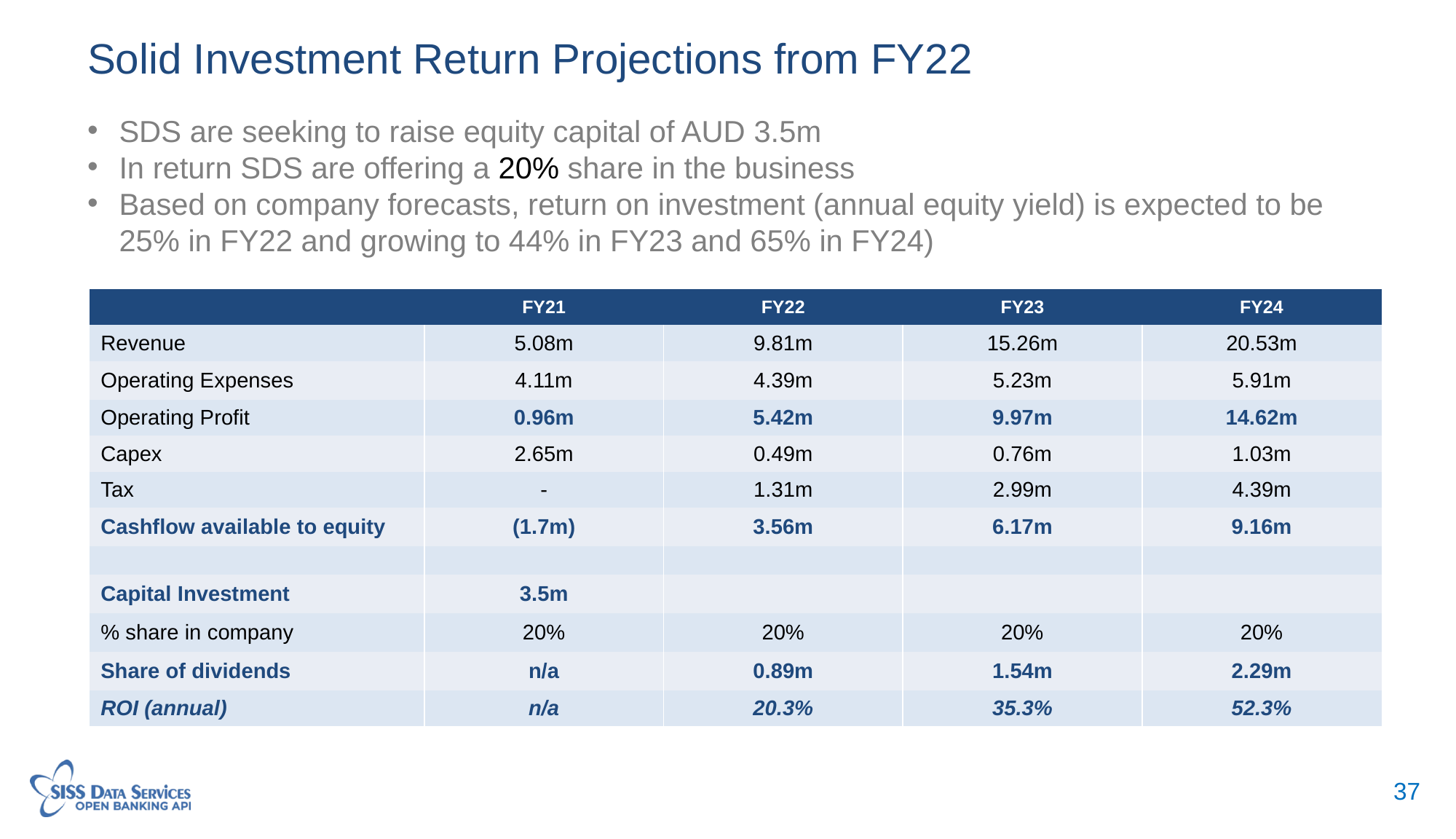

# Solid Investment Return Projections from FY22
SDS are seeking to raise equity capital of AUD 3.5m
In return SDS are offering a 20% share in the business
Based on company forecasts, return on investment (annual equity yield) is expected to be 25% in FY22 and growing to 44% in FY23 and 65% in FY24)

|  | FY21 | FY22 | FY23 | FY24 |
| --- | --- | --- | --- | --- |
| Revenue | 5.08m | 9.81m | 15.26m | 20.53m |
| Operating Expenses | 4.11m | 4.39m | 5.23m | 5.91m |
| Operating Profit | 0.96m | 5.42m | 9.97m | 14.62m |
| Capex | 2.65m | 0.49m | 0.76m | 1.03m |
| Tax | - | 1.31m | 2.99m | 4.39m |
| Cashflow available to equity | (1.7m) | 3.56m | 6.17m | 9.16m |
|  |  |  |  |  |
| Capital Investment | 3.5m |  |  |  |
| % share in company | 20% | 20% | 20% | 20% |
| Share of dividends | n/a | 0.89m | 1.54m | 2.29m |
| ROI (annual) | n/a | 20.3% | 35.3% | 52.3% |
37